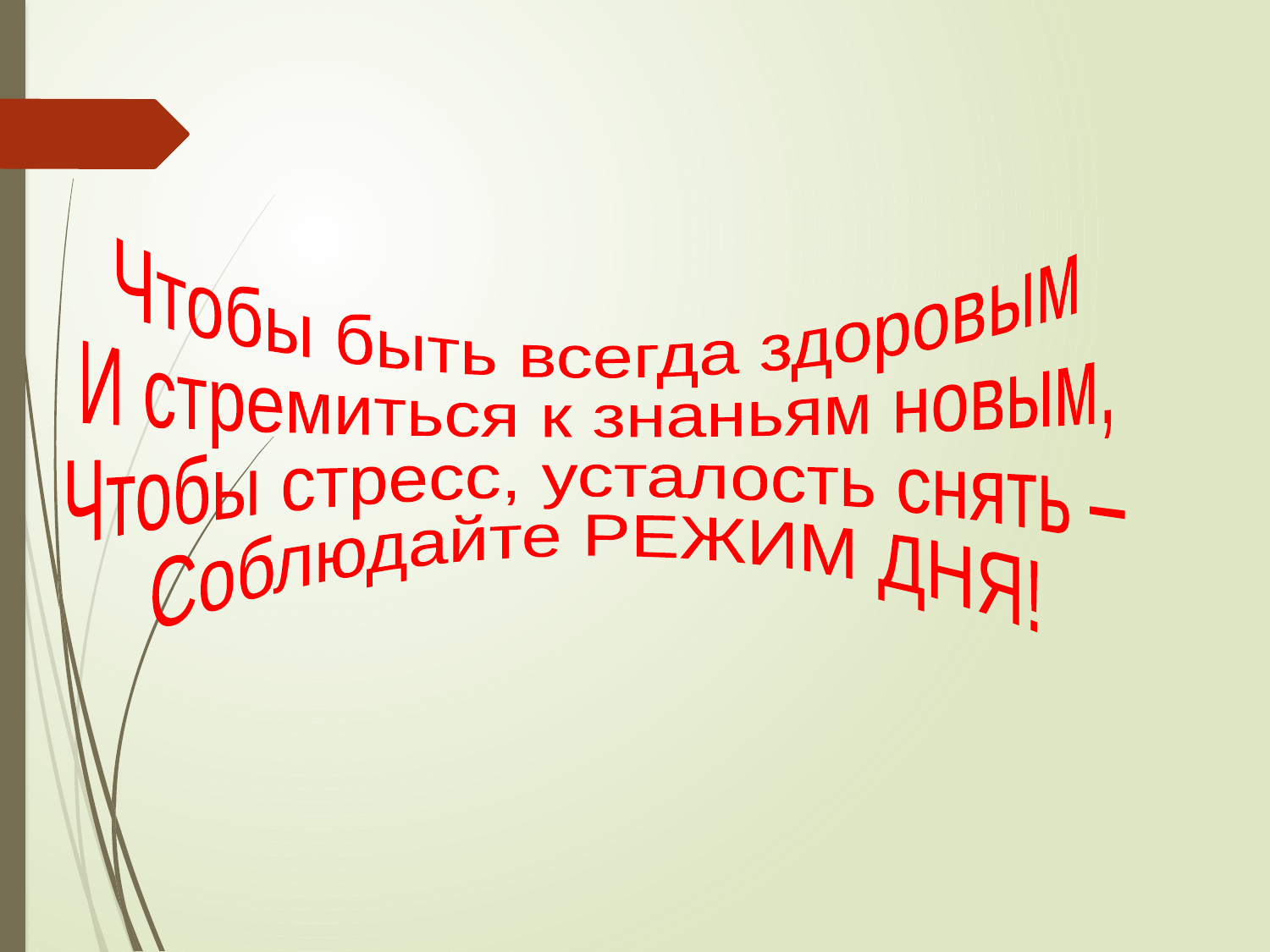

Чтобы быть всегда здоровым
И стремиться к знаньям новым,
Чтобы стресс, усталость снять –
Соблюдайте РЕЖИМ ДНЯ!